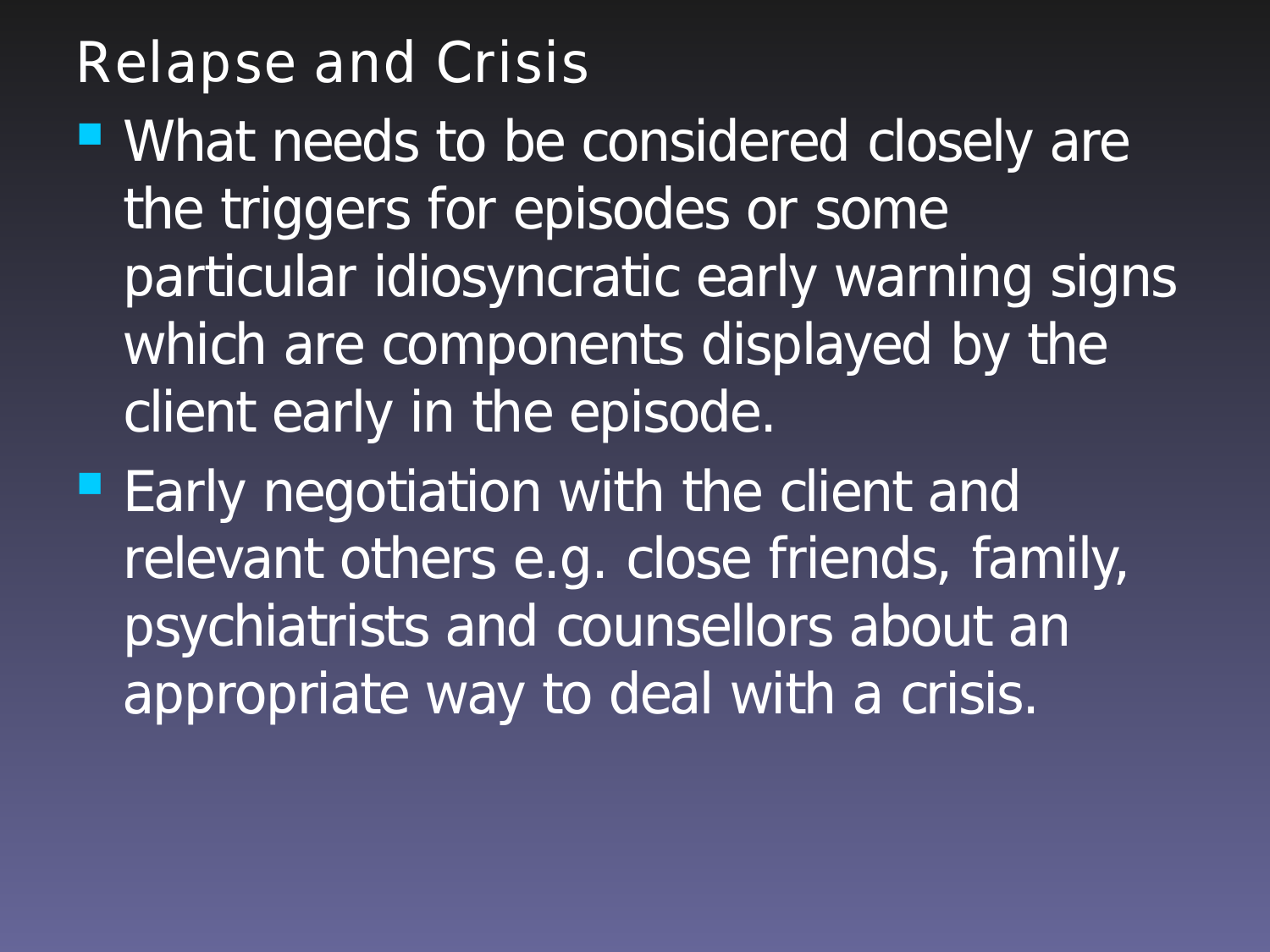

Relapse and Crisis
What needs to be considered closely are the triggers for episodes or some particular idiosyncratic early warning signs which are components displayed by the client early in the episode.
Early negotiation with the client and relevant others e.g. close friends, family, psychiatrists and counsellors about an appropriate way to deal with a crisis.